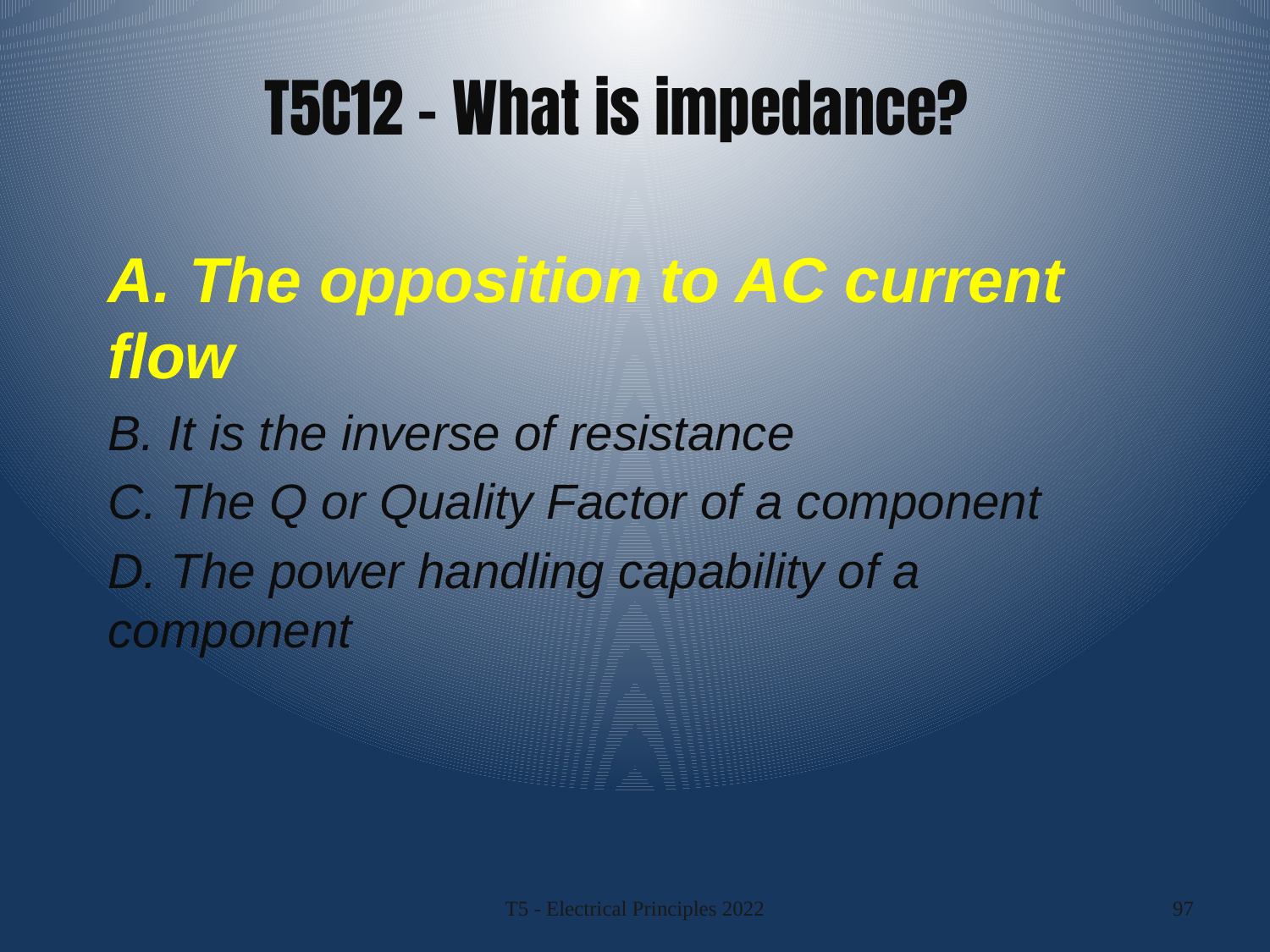

# T5C12 - What is impedance?
A. The opposition to AC current flow
B. It is the inverse of resistance
C. The Q or Quality Factor of a component
D. The power handling capability of a component

T5 - Electrical Principles 2022
97